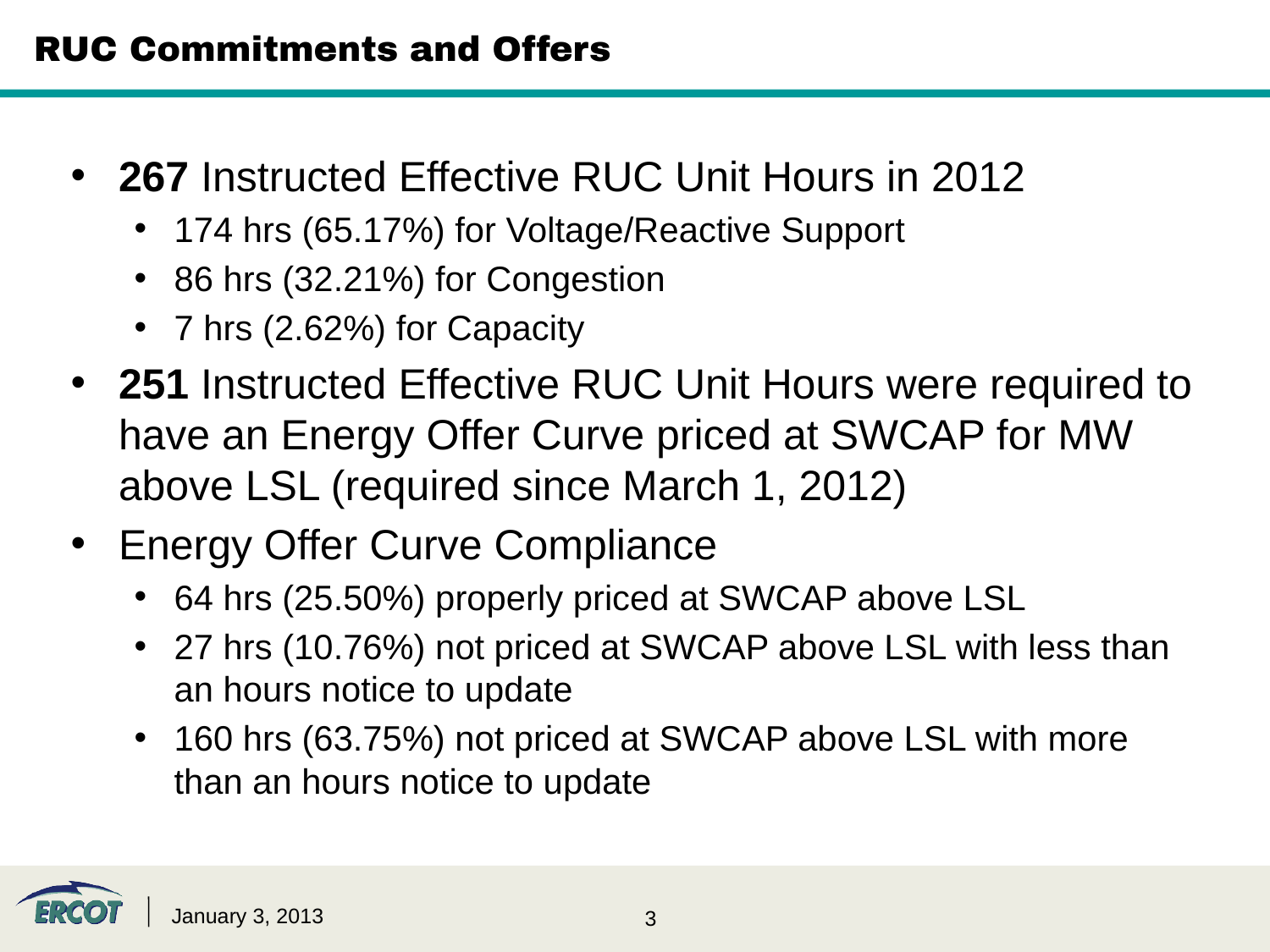

# RUC Commitments and Offers
267 Instructed Effective RUC Unit Hours in 2012
174 hrs (65.17%) for Voltage/Reactive Support
86 hrs (32.21%) for Congestion
7 hrs (2.62%) for Capacity
251 Instructed Effective RUC Unit Hours were required to have an Energy Offer Curve priced at SWCAP for MW above LSL (required since March 1, 2012)
Energy Offer Curve Compliance
64 hrs (25.50%) properly priced at SWCAP above LSL
27 hrs (10.76%) not priced at SWCAP above LSL with less than an hours notice to update
160 hrs (63.75%) not priced at SWCAP above LSL with more than an hours notice to update
January 3, 2013